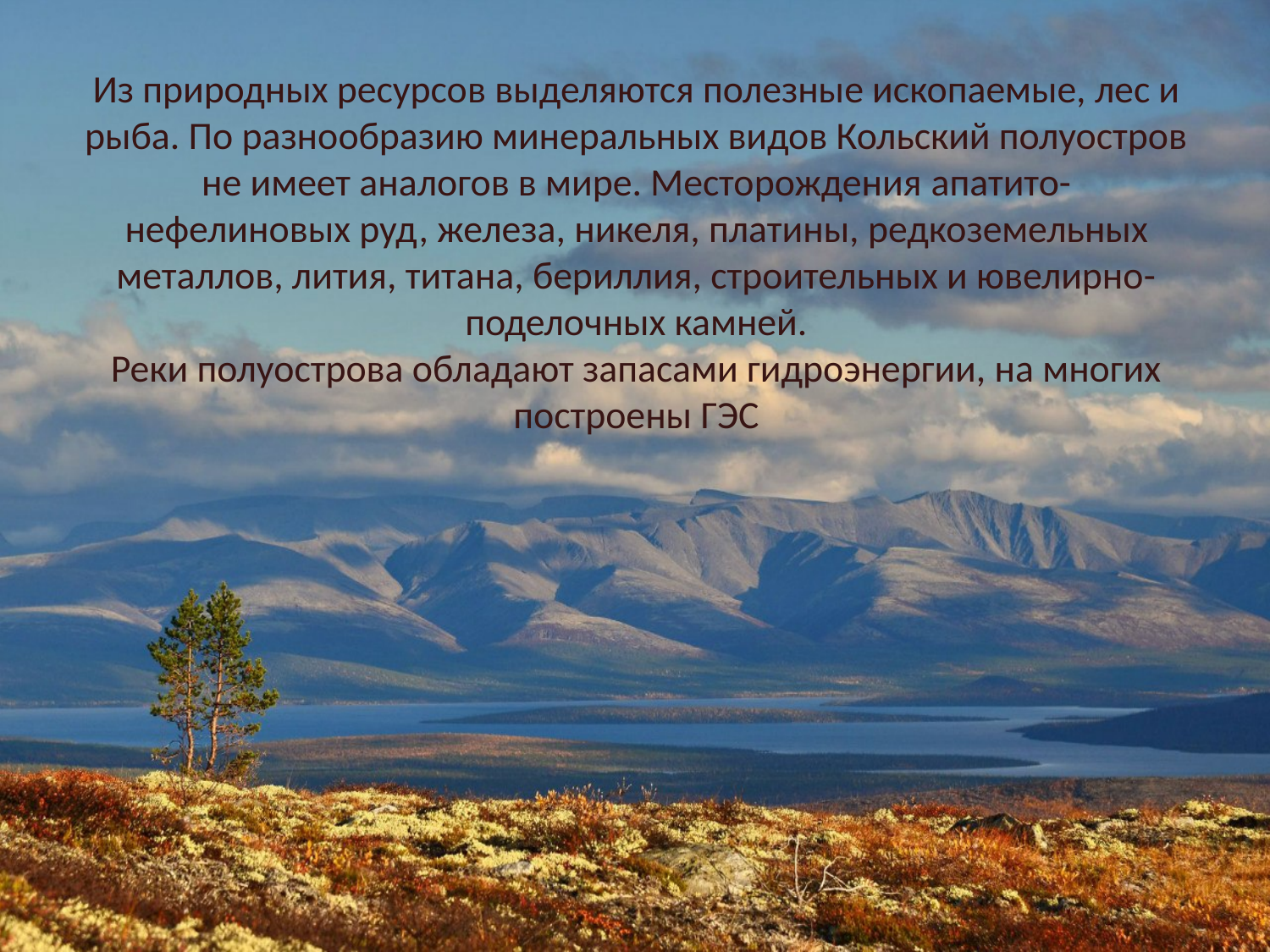

# Из природных ресурсов выделяются полезные ископаемые, лес и рыба. По разнообразию минеральных видов Кольский полуостров не имеет аналогов в мире. Месторождения апатито-нефелиновых руд, железа, никеля, платины, редкоземельных металлов, лития, титана, бериллия, строительных и ювелирно-поделочных камней. Реки полуострова обладают запасами гидроэнергии, на многих построены ГЭС